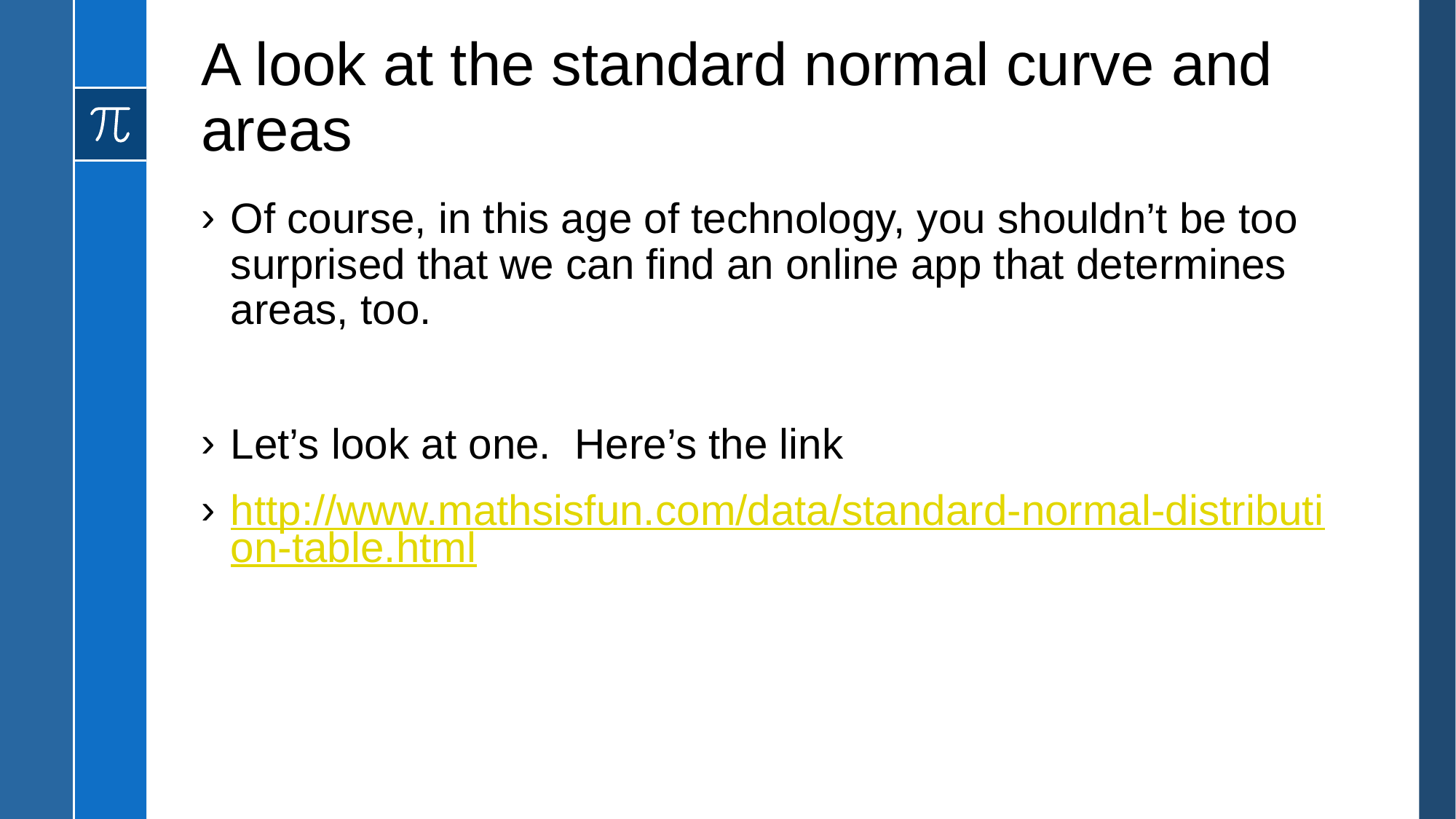

# A look at the standard normal curve and areas
Of course, in this age of technology, you shouldn’t be too surprised that we can find an online app that determines areas, too.

Let’s look at one.  Here’s the link
http://www.mathsisfun.com/data/standard-normal-distribution-table.html